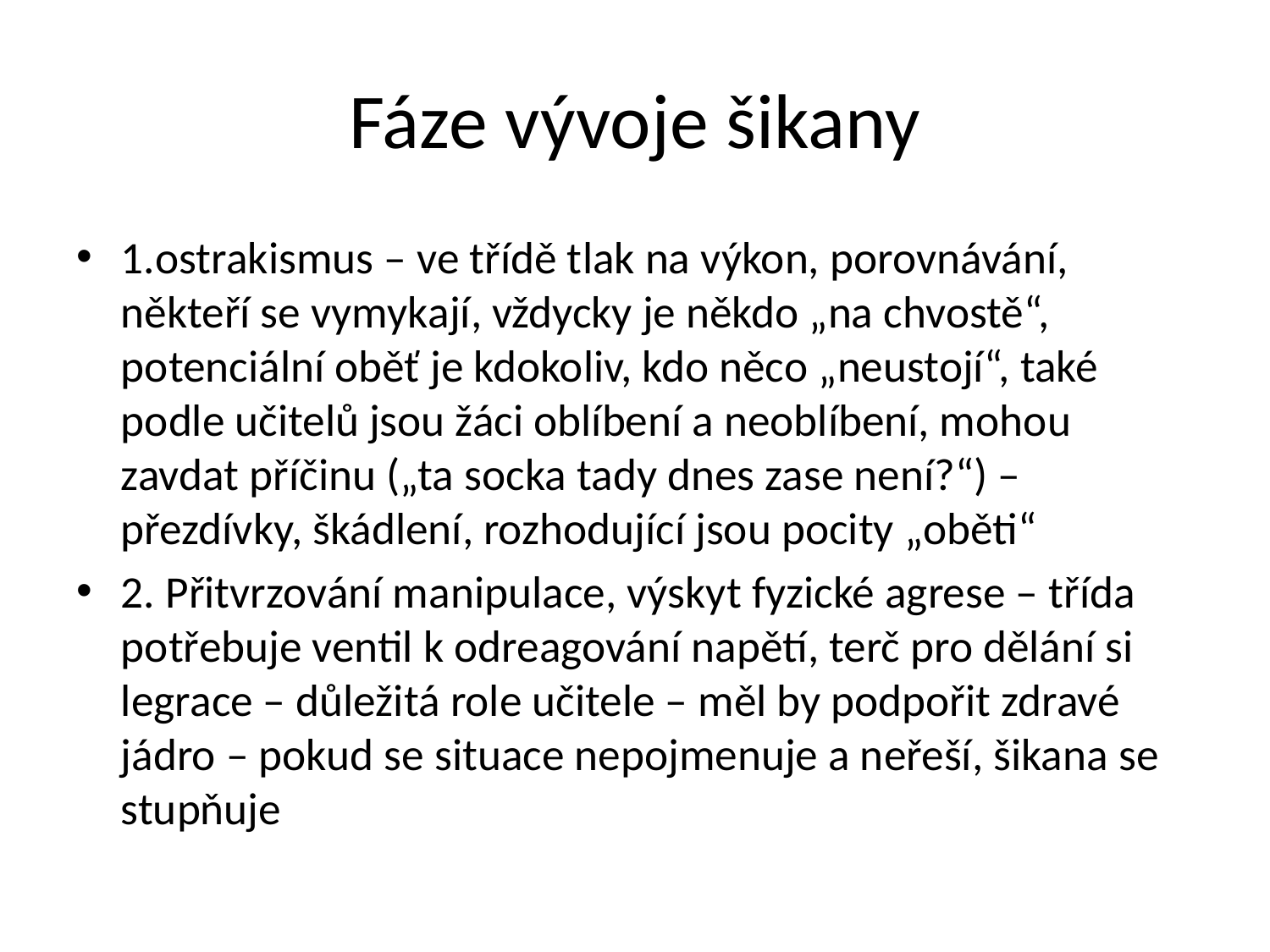

# Fáze vývoje šikany
1.ostrakismus – ve třídě tlak na výkon, porovnávání, někteří se vymykají, vždycky je někdo „na chvostě“, potenciální oběť je kdokoliv, kdo něco „neustojí“, také podle učitelů jsou žáci oblíbení a neoblíbení, mohou zavdat příčinu („ta socka tady dnes zase není?“) – přezdívky, škádlení, rozhodující jsou pocity „oběti“
2. Přitvrzování manipulace, výskyt fyzické agrese – třída potřebuje ventil k odreagování napětí, terč pro dělání si legrace – důležitá role učitele – měl by podpořit zdravé jádro – pokud se situace nepojmenuje a neřeší, šikana se stupňuje